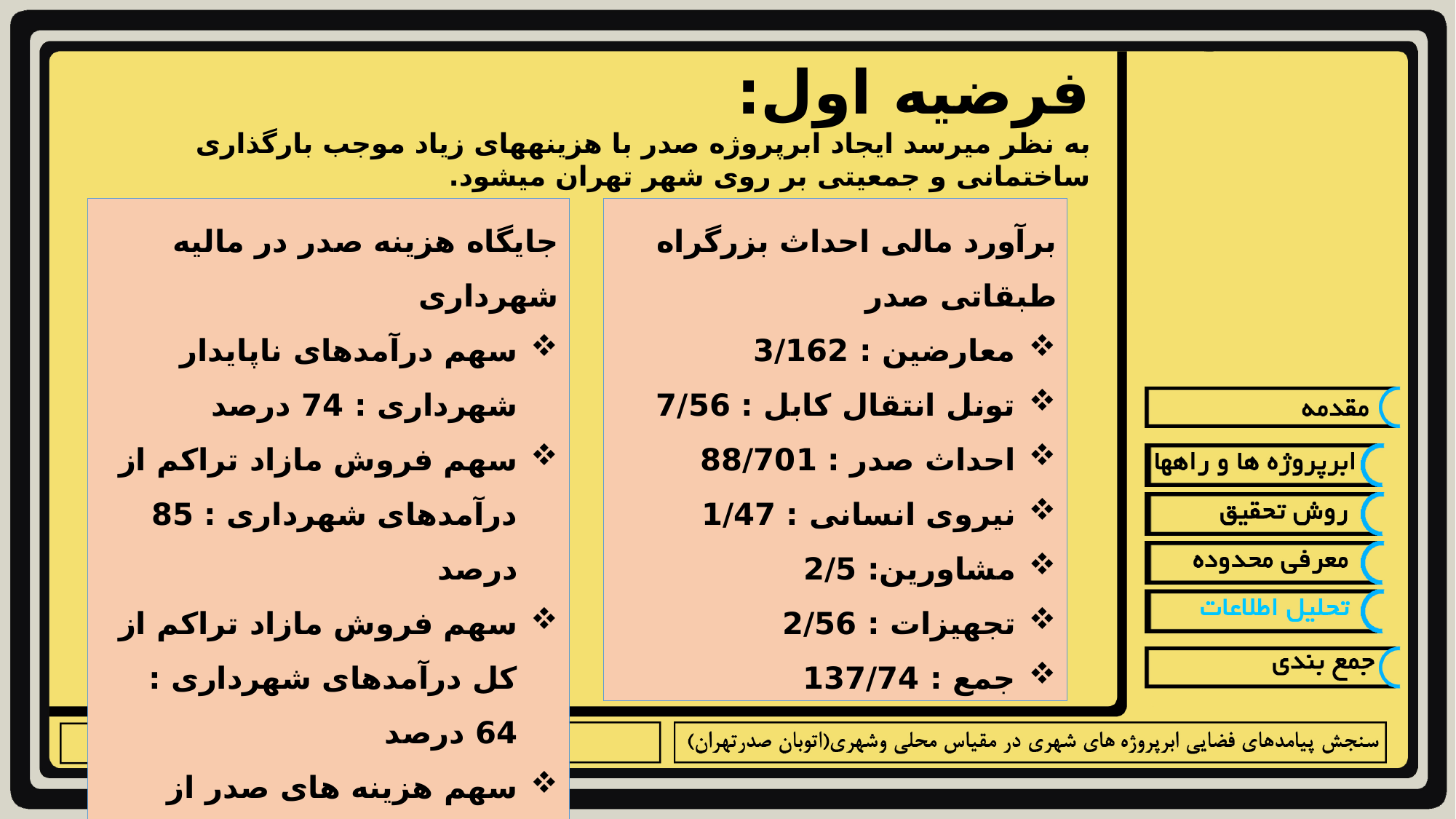

فرضیه اول:
به نظر می­رسد ایجاد ابرپروژه صدر با هزینه­های زیاد موجب بارگذاری ساختمانی و جمعیتی بر روی شهر تهران می­شود.
جایگاه هزینه صدر در مالیه شهرداری
سهم درآمدهای ناپایدار شهرداری : 74 درصد
سهم فروش مازاد تراکم از درآمدهای شهرداری : 85 درصد
سهم فروش مازاد تراکم از کل درآمدهای شهرداری : 64 درصد
سهم هزینه های صدر از محل فروش مازاد تراکم: 87/698 هزار میلیارد ریال
برآورد مالی احداث بزرگ­راه طبقاتی صدر
معارضین : 3/162
تونل انتقال کابل : 7/56
احداث صدر : 88/701
نیروی انسانی : 1/47
مشاورین: 2/5
تجهیزات : 2/56
جمع : 137/74